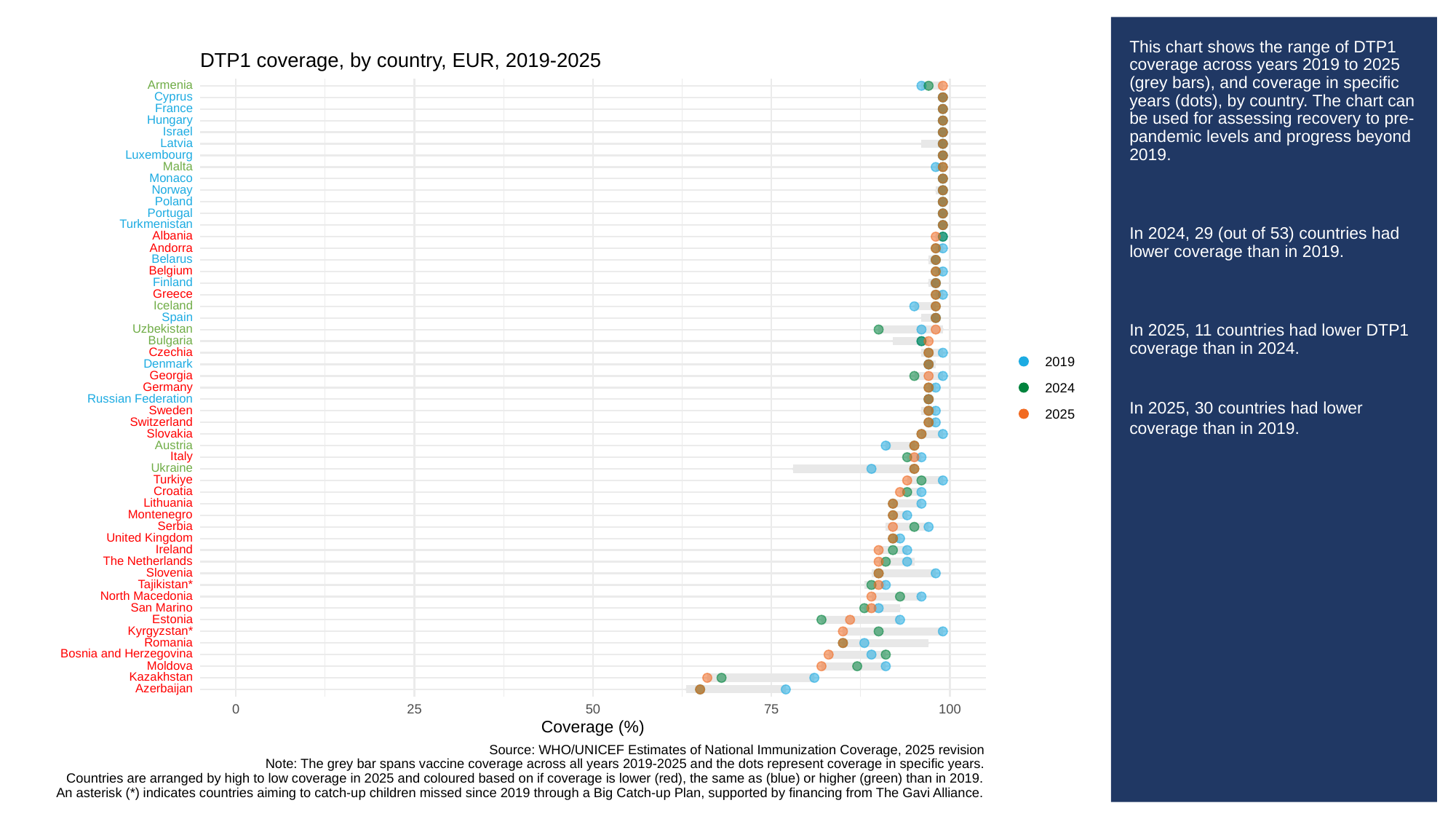

# This chart shows the range of DTP1 coverage across years 2019 to 2025 (grey bars), and coverage in specific years (dots), by country. The chart can be used for assessing recovery to pre-pandemic levels and progress beyond 2019.

In 2024, 29 (out of 53) countries had lower coverage than in 2019.

In 2025, 11 countries had lower DTP1 coverage than in 2024.

In 2025, 30 countries had lower coverage than in 2019.

DTP1 coverage, by country, EUR, 2019-2025

Armenia

Cyprus

France

Hungary

Israel

Latvia

Luxembourg

Malta

Monaco

Norway

Poland

Portugal

Turkmenistan

Albania

Andorra

Belarus

Belgium

Finland

Greece

Iceland

Spain

Uzbekistan

Bulgaria

Czechia

2019

Denmark

Georgia

Germany
2024

Russian
Federation

Sweden

2025

Switzerland

Slovakia

Austria

Italy

Ukraine

Turkiye

Croatia

Lithuania

Montenegro

Serbia

United
Kingdom

Ireland

The
Netherlands

Slovenia

Tajikistan*

North
Macedonia

San
Marino

Estonia

Kyrgyzstan*

Romania

Bosnia
and
Herzegovina

Moldova

Kazakhstan

Azerbaijan

0
25
50
75
100
Coverage (%)
Source: WHO/UNICEF Estimates of National Immunization Coverage, 2025 revision
Note: The grey bar spans vaccine coverage across all years 2019-2025 and the dots represent coverage in specific years.
Countries are arranged by high to low coverage in 2025 and coloured based on if coverage is lower (red), the same as (blue) or higher (green) than in 2019.
An asterisk (*) indicates countries aiming to catch-up children missed since 2019 through a Big Catch-up Plan, supported by financing from The Gavi Alliance.